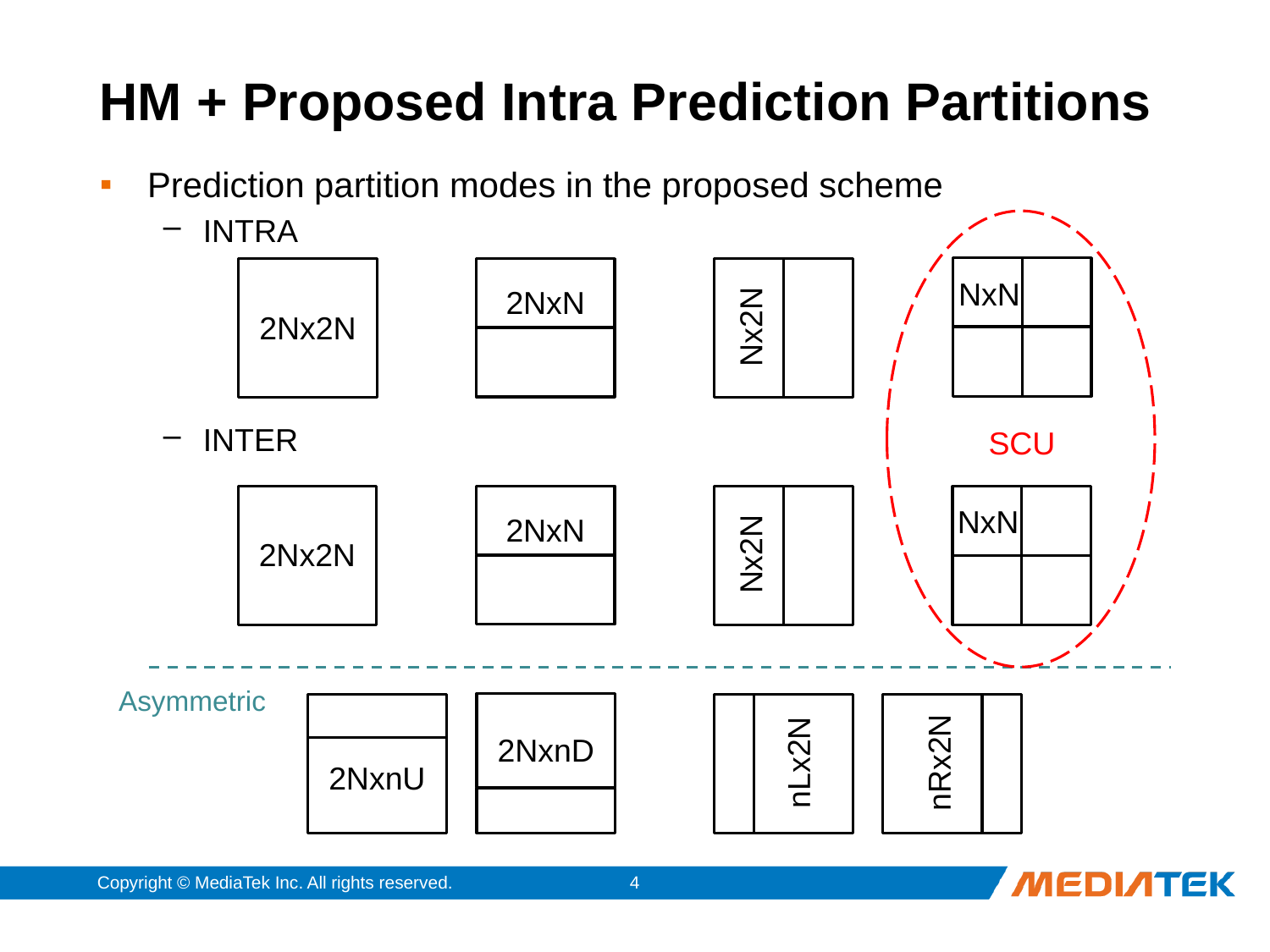

# HM + Proposed Intra Prediction Partitions
Prediction partition modes in the proposed scheme
INTRA

INTER

Nx2N

2NxN

NxN
2Nx2N
SCU

Nx2N

2NxN

NxN
2Nx2N
Asymmetric

2NxnD

nLx2N

nRx2N

2NxnU
Copyright © MediaTek Inc. All rights reserved.
4